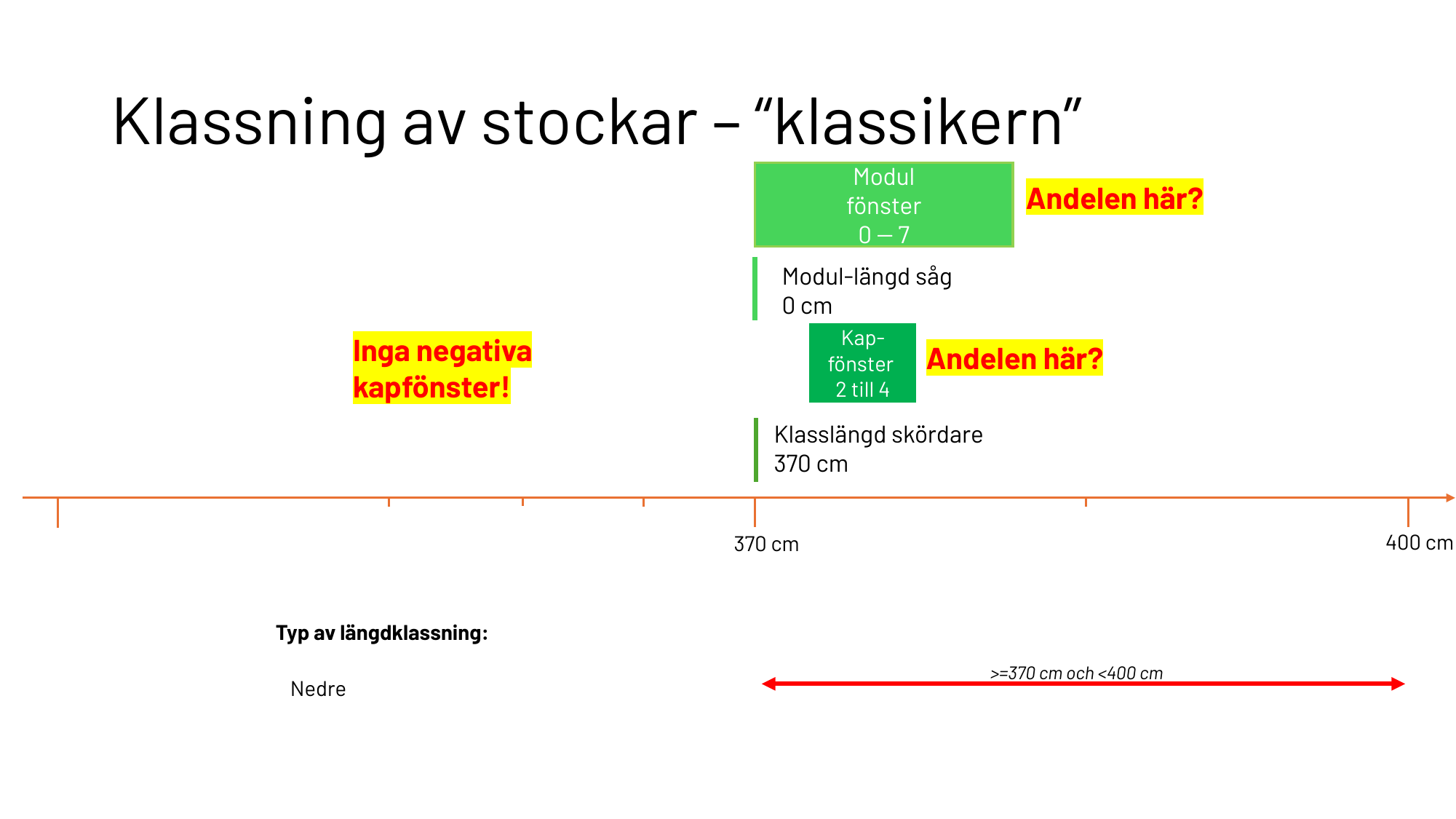

# Klassning av stockar – “klassikern”
Modul
fönster
0 -- 7
Andelen här?
Modul-längd såg
0 cm
Kap-fönster
2 till 4
Inga negativa kapfönster!
Andelen här?
Klasslängd skördare
370 cm
400 cm
370 cm
Typ av längdklassning:
>=370 cm och <400 cm
Nedre